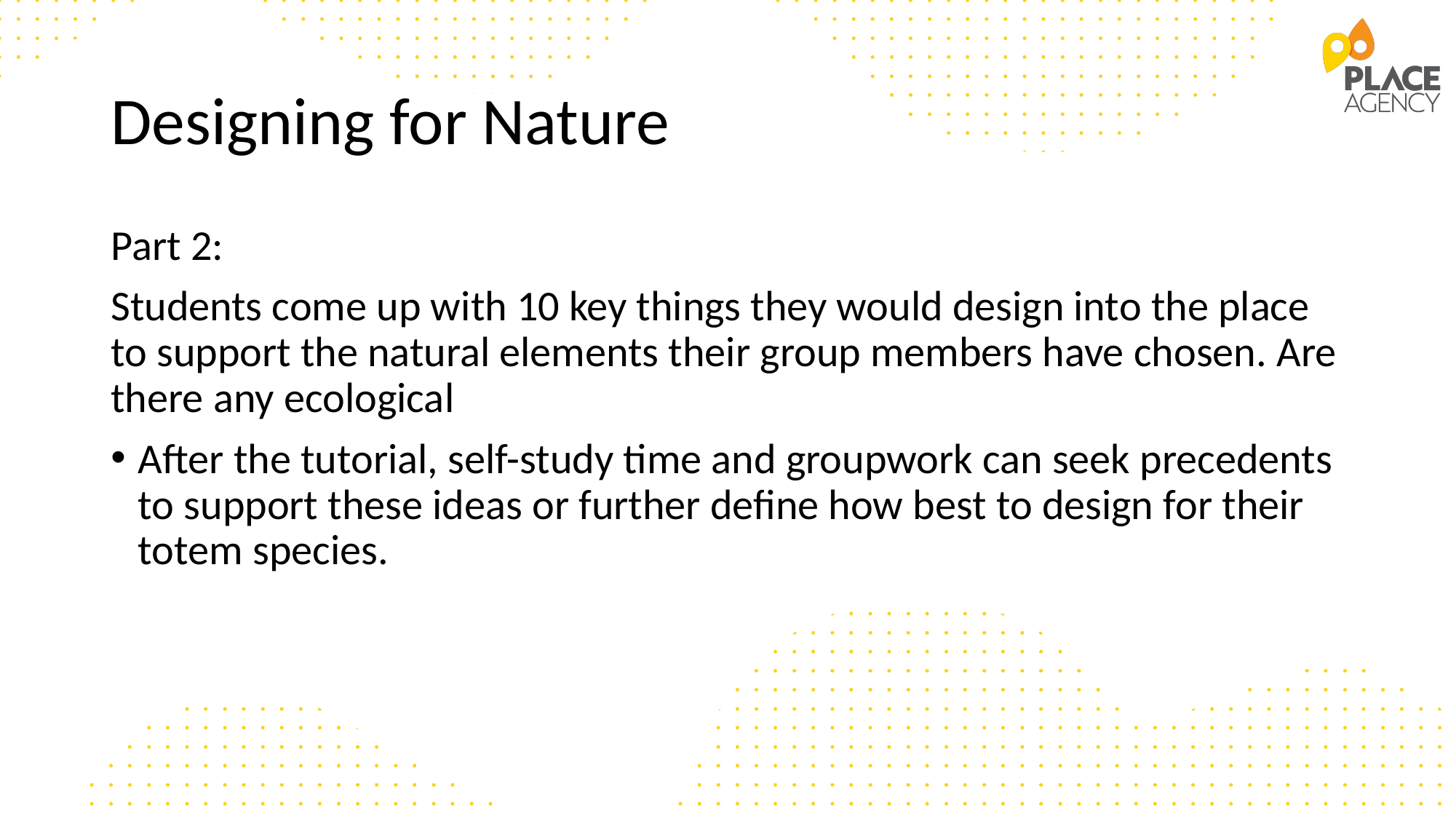

# Designing for Nature
Part 2:
Students come up with 10 key things they would design into the place to support the natural elements their group members have chosen. Are there any ecological
After the tutorial, self-study time and groupwork can seek precedents to support these ideas or further define how best to design for their totem species.